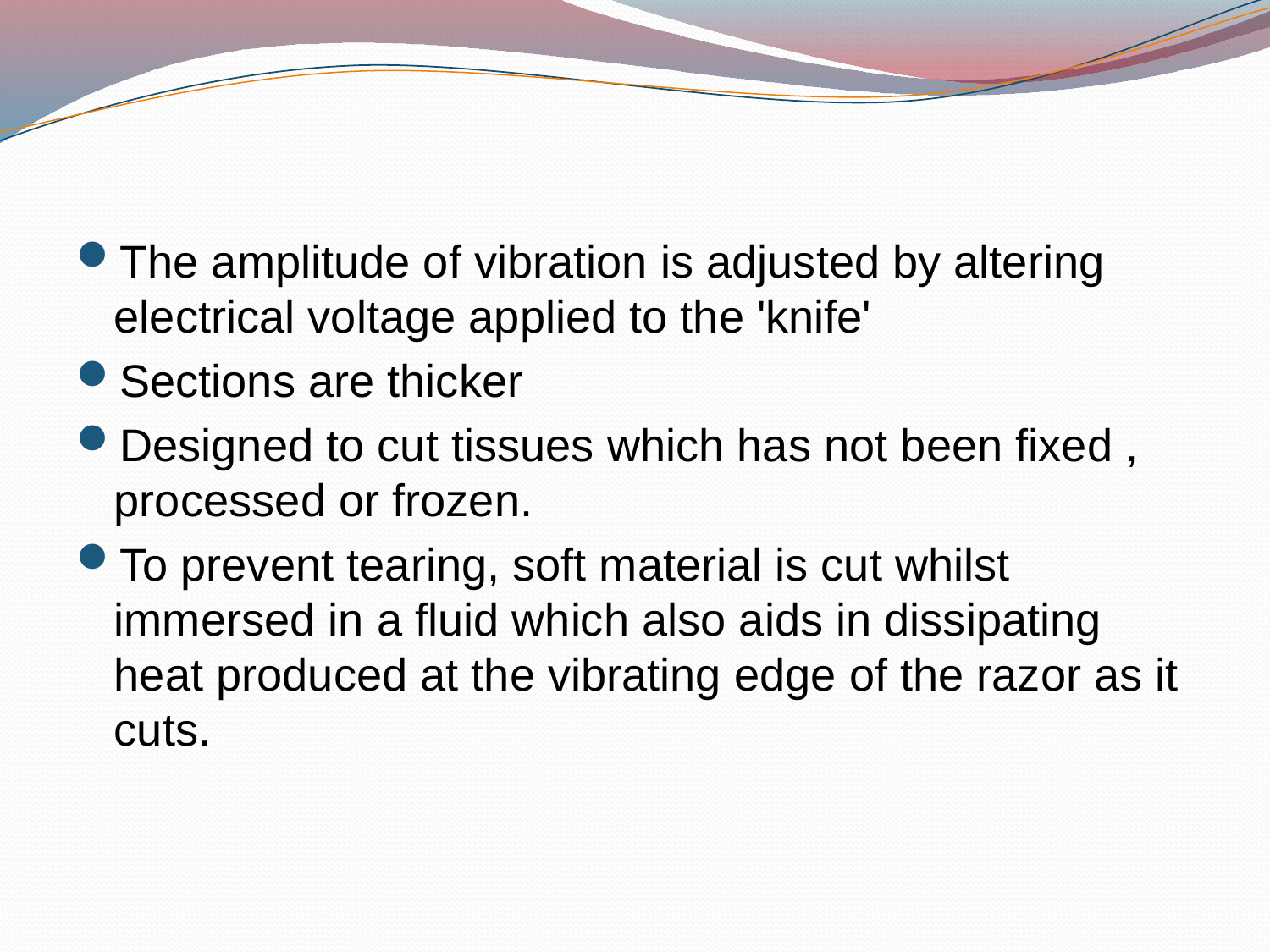

The amplitude of vibration is adjusted by altering electrical voltage applied to the 'knife'
Sections are thicker
Designed to cut tissues which has not been fixed , processed or frozen.
To prevent tearing, soft material is cut whilst immersed in a fluid which also aids in dissipating heat produced at the vibrating edge of the razor as it cuts.